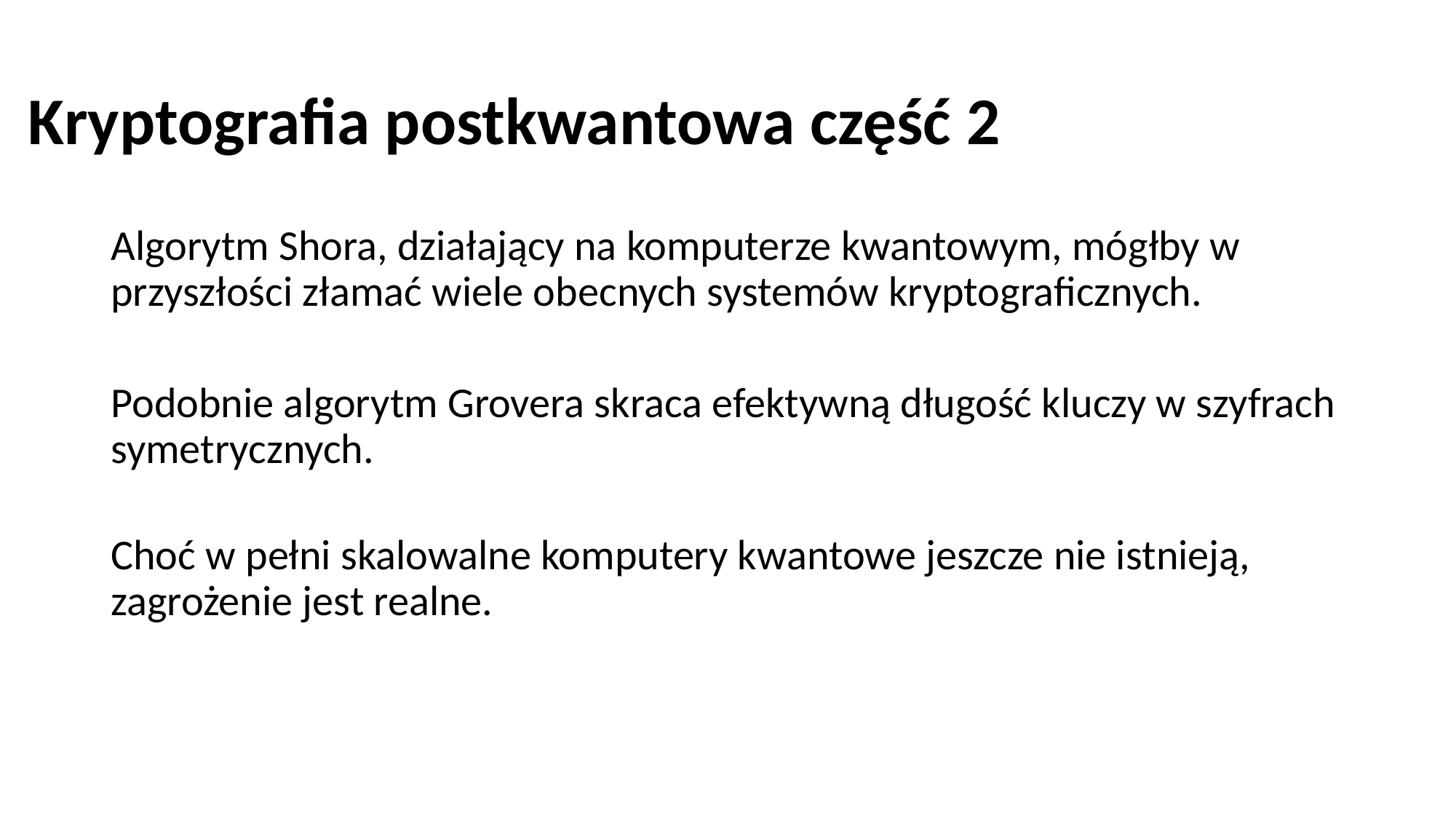

# Kryptografia postkwantowa część 2
Algorytm Shora, działający na komputerze kwantowym, mógłby w przyszłości złamać wiele obecnych systemów kryptograficznych.
Podobnie algorytm Grovera skraca efektywną długość kluczy w szyfrach symetrycznych.
Choć w pełni skalowalne komputery kwantowe jeszcze nie istnieją, zagrożenie jest realne.